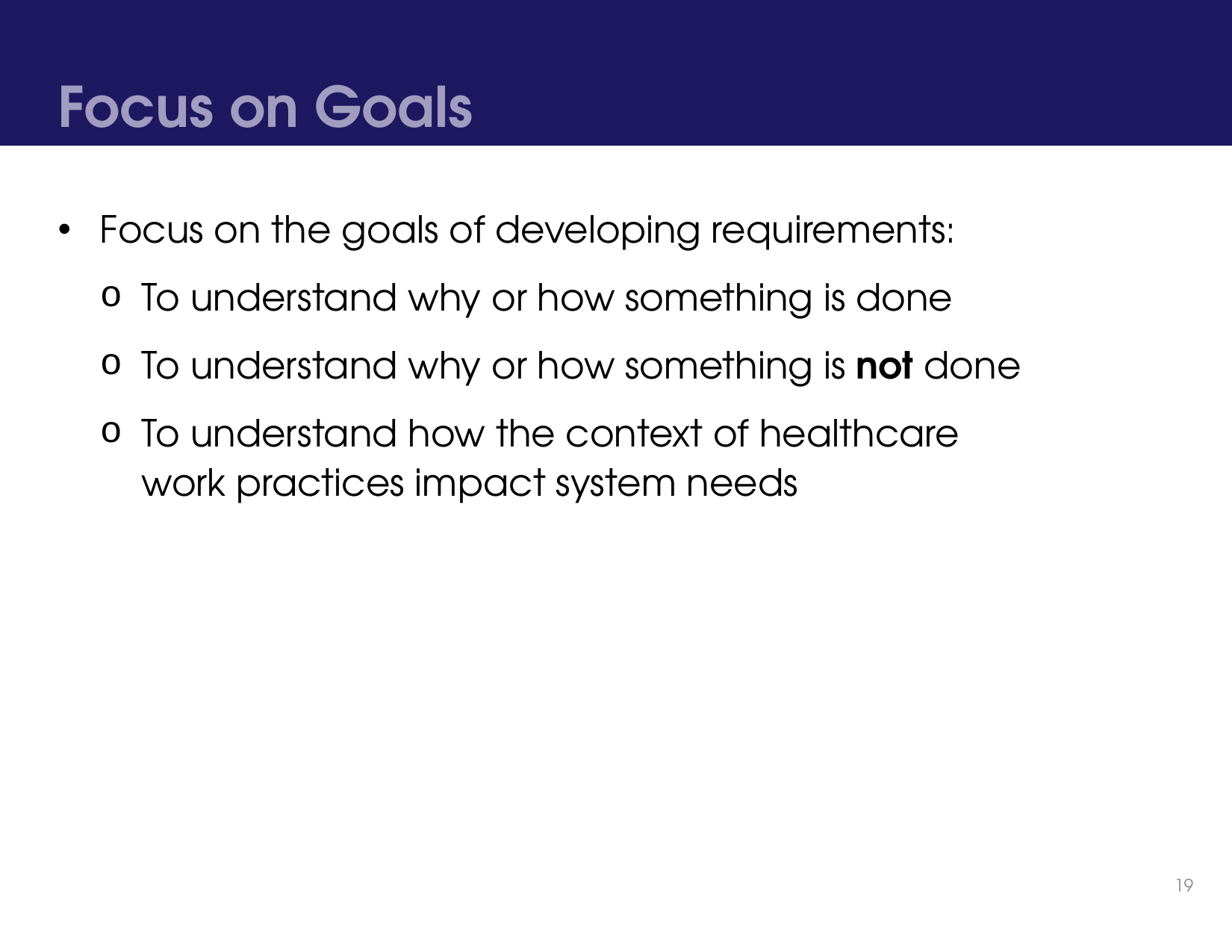

# Focus on Goals
Focus on the goals of developing requirements:
To understand why or how something is done
To understand why or how something is not done
To understand how the context of healthcare work practices impact system needs

19